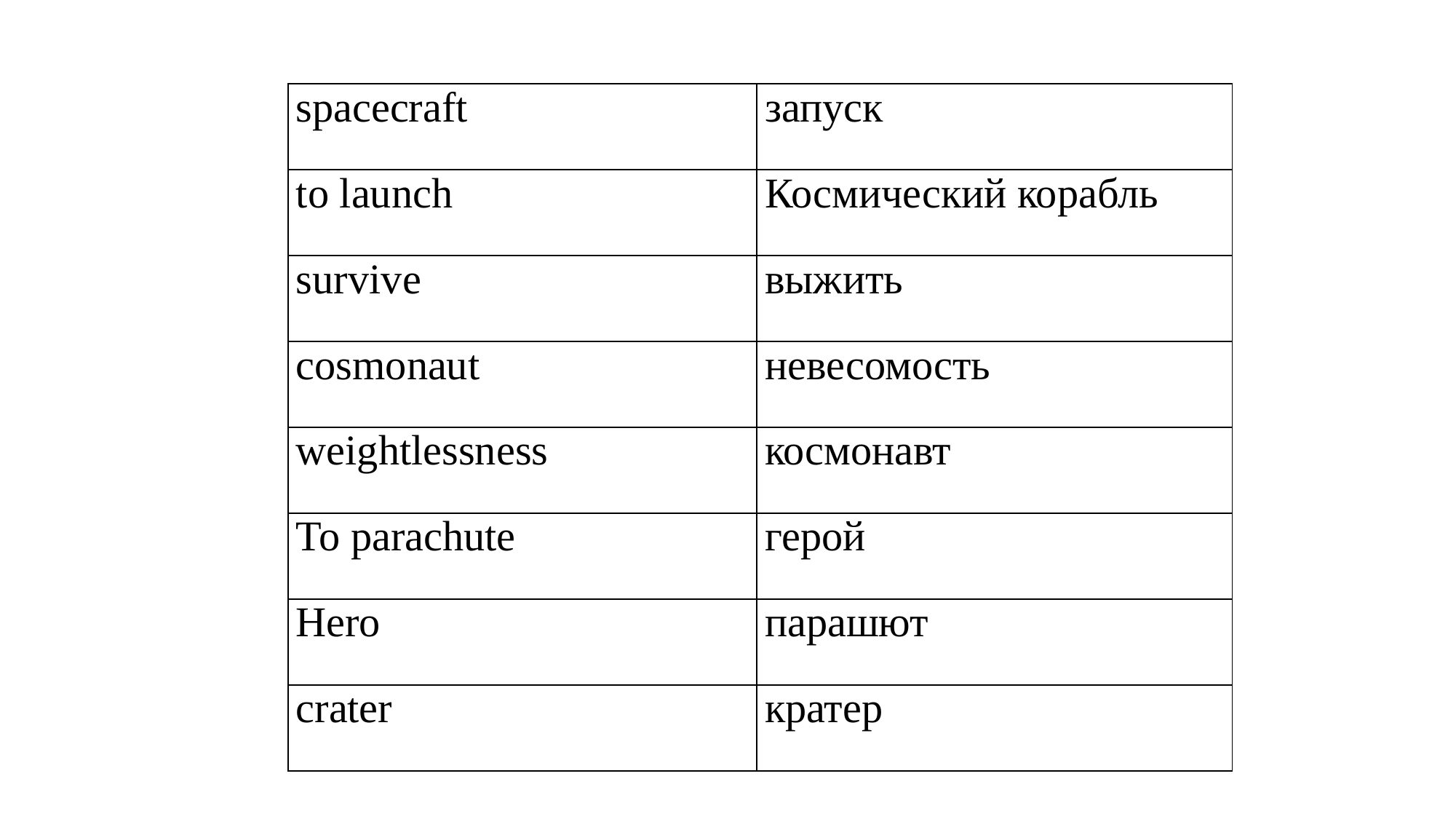

| spacecraft | запуск |
| --- | --- |
| to launch | Космический корабль |
| survive | выжить |
| cosmonaut | невесомость |
| weightlessness | космонавт |
| To parachute | герой |
| Hero | парашют |
| crater | кратер |